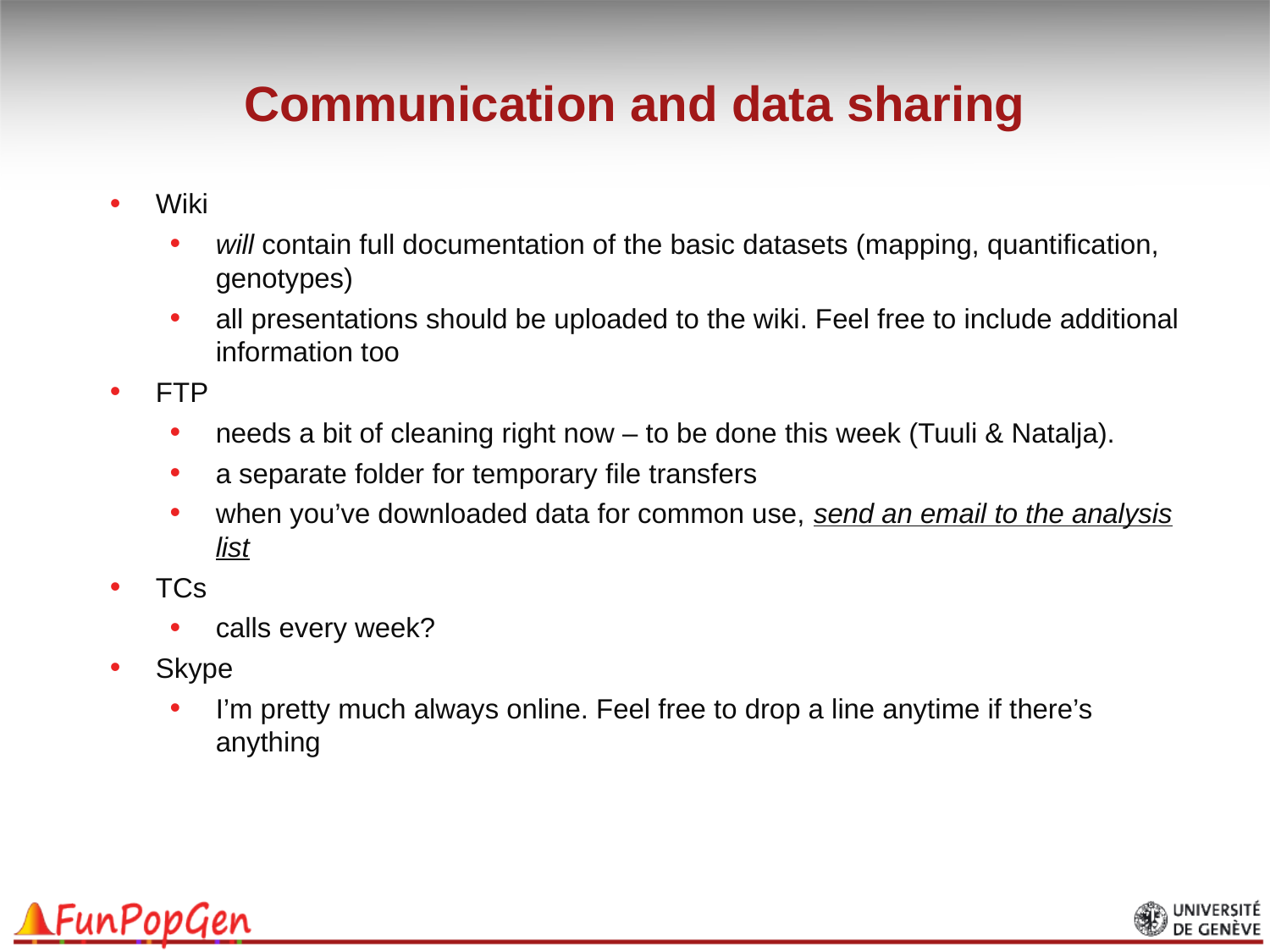

# Communication and data sharing

Wiki
will contain full documentation of the basic datasets (mapping, quantification, genotypes)
all presentations should be uploaded to the wiki. Feel free to include additional information too
FTP
needs a bit of cleaning right now – to be done this week (Tuuli & Natalja).
a separate folder for temporary file transfers
when you’ve downloaded data for common use, send an email to the analysis list
TCs
calls every week?
Skype
I’m pretty much always online. Feel free to drop a line anytime if there’s anything